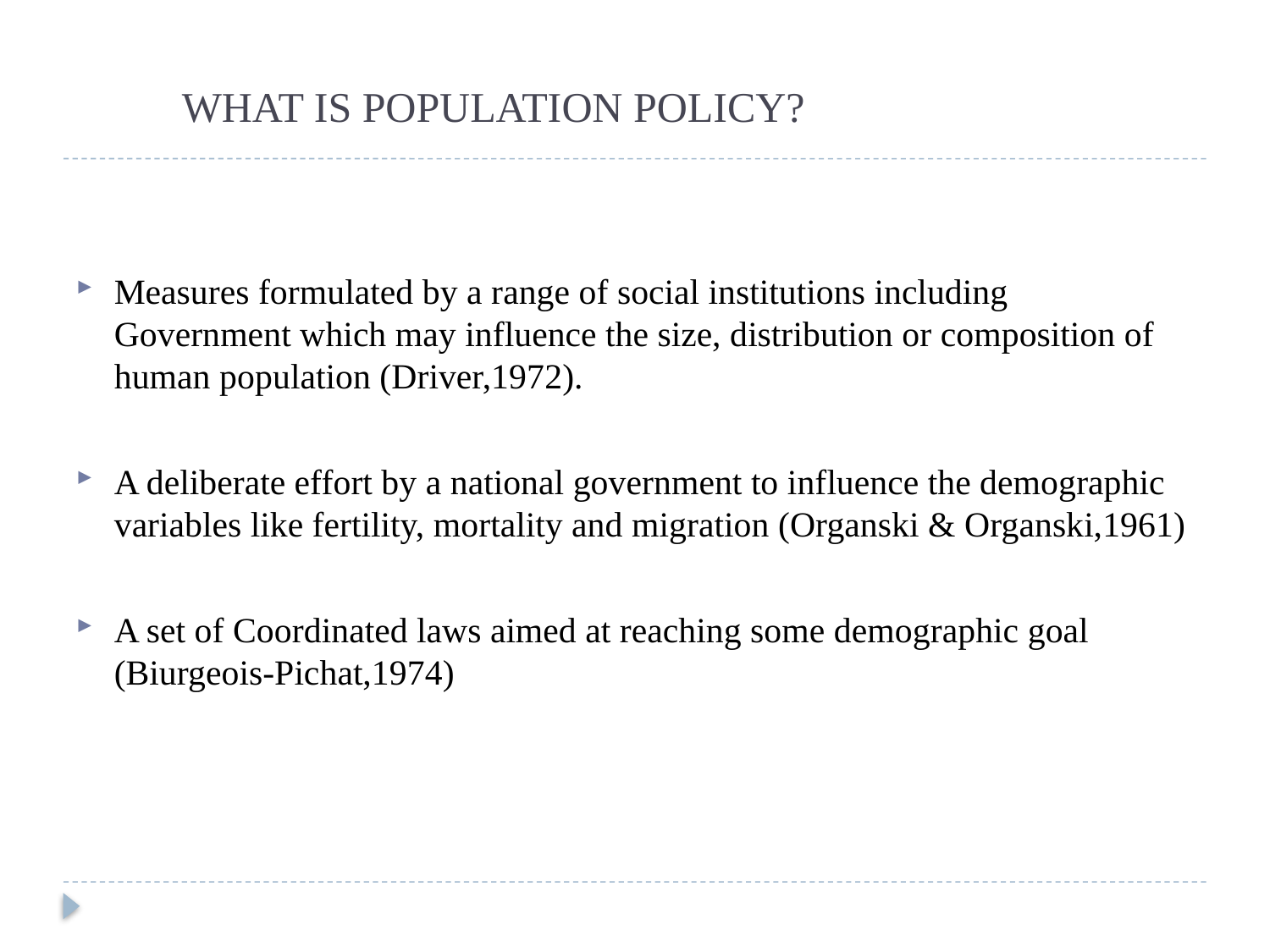

# WHAT IS POPULATION POLICY?

Measures formulated by a range of social institutions including Government which may influence the size, distribution or composition of human population (Driver,1972).

A deliberate effort by a national government to influence the demographic variables like fertility, mortality and migration (Organski & Organski,1961)

A set of Coordinated laws aimed at reaching some demographic goal (Biurgeois-Pichat,1974)